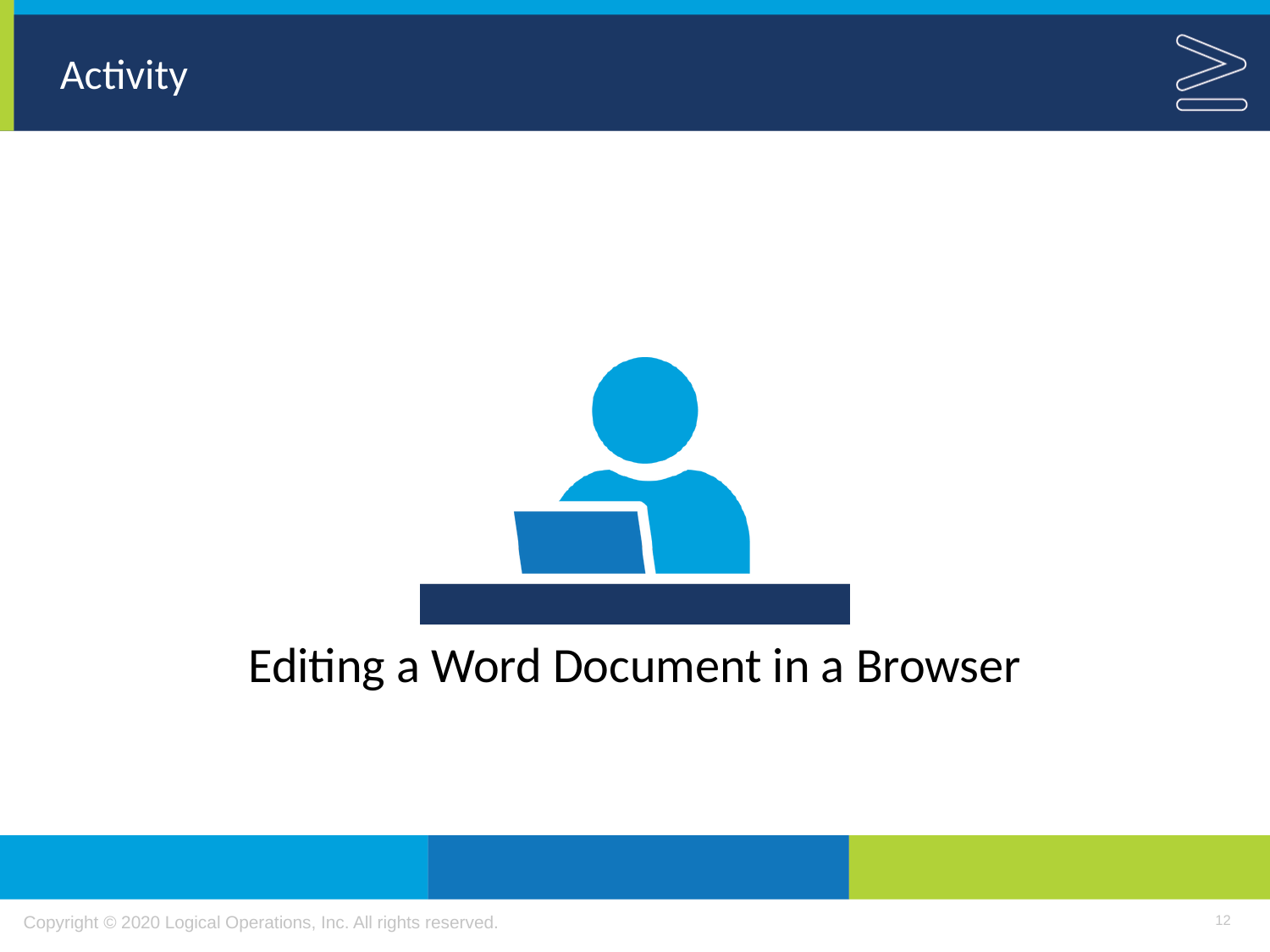

Editing a Word Document in a Browser
12